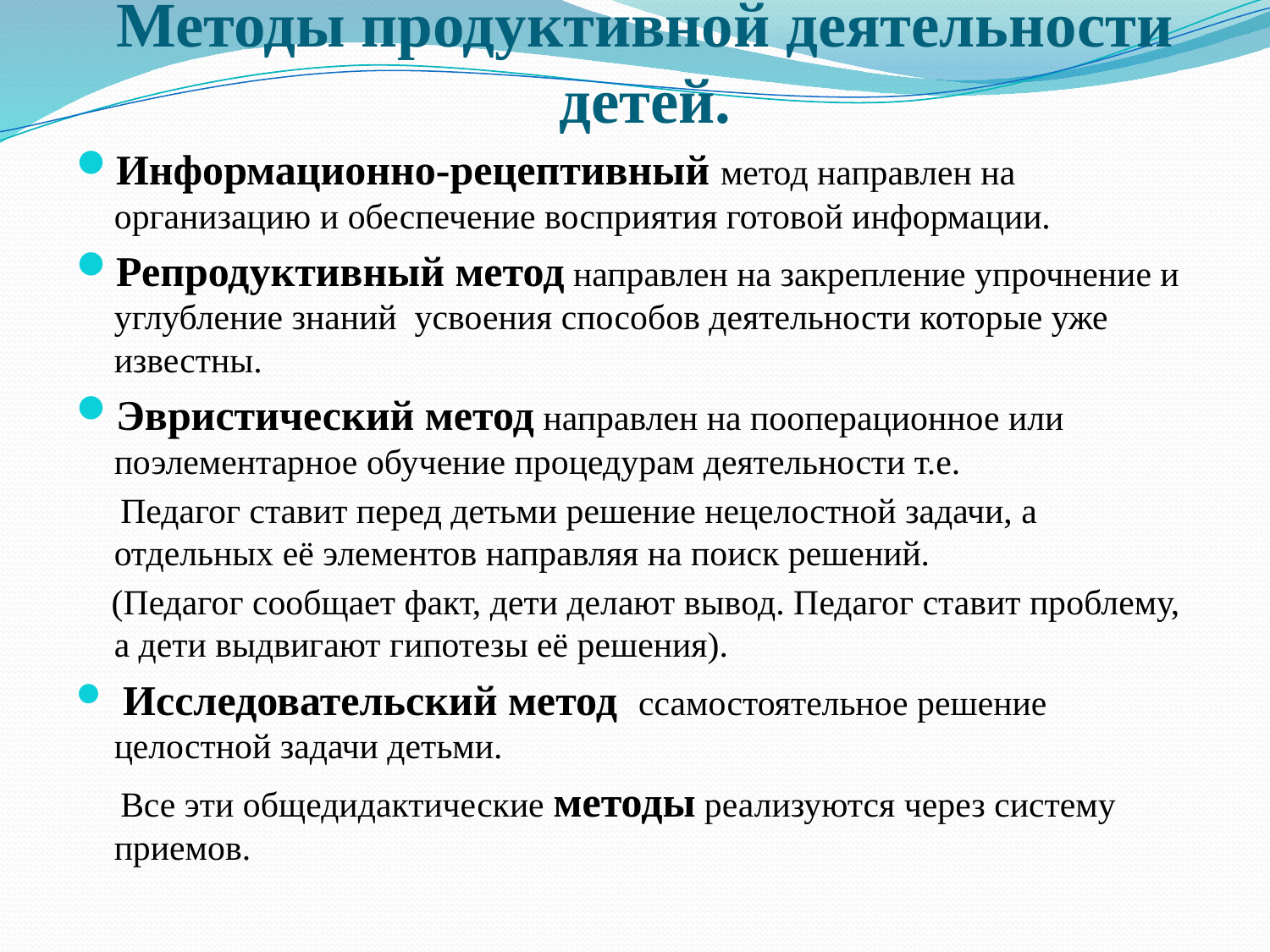

# Методы продуктивной деятельности детей.
Информационно-рецептивный метод направлен на организацию и обеспечение восприятия готовой информации.
Репродуктивный метод направлен на закрепление упрочнение и углубление знаний  усвоения способов деятельности которые уже известны.
Эвристический метод направлен на пооперационное или поэлементарное обучение процедурам деятельности т.е.
     Педагог ставит перед детьми решение нецелостной задачи, а отдельных её элементов направляя на поиск решений.
    (Педагог сообщает факт, дети делают вывод. Педагог ставит проблему, а дети выдвигают гипотезы её решения).
 Исследовательский метод  cсамостоятельное решение целостной задачи детьми.
     Все эти общедидактические методы реализуются через систему приемов.